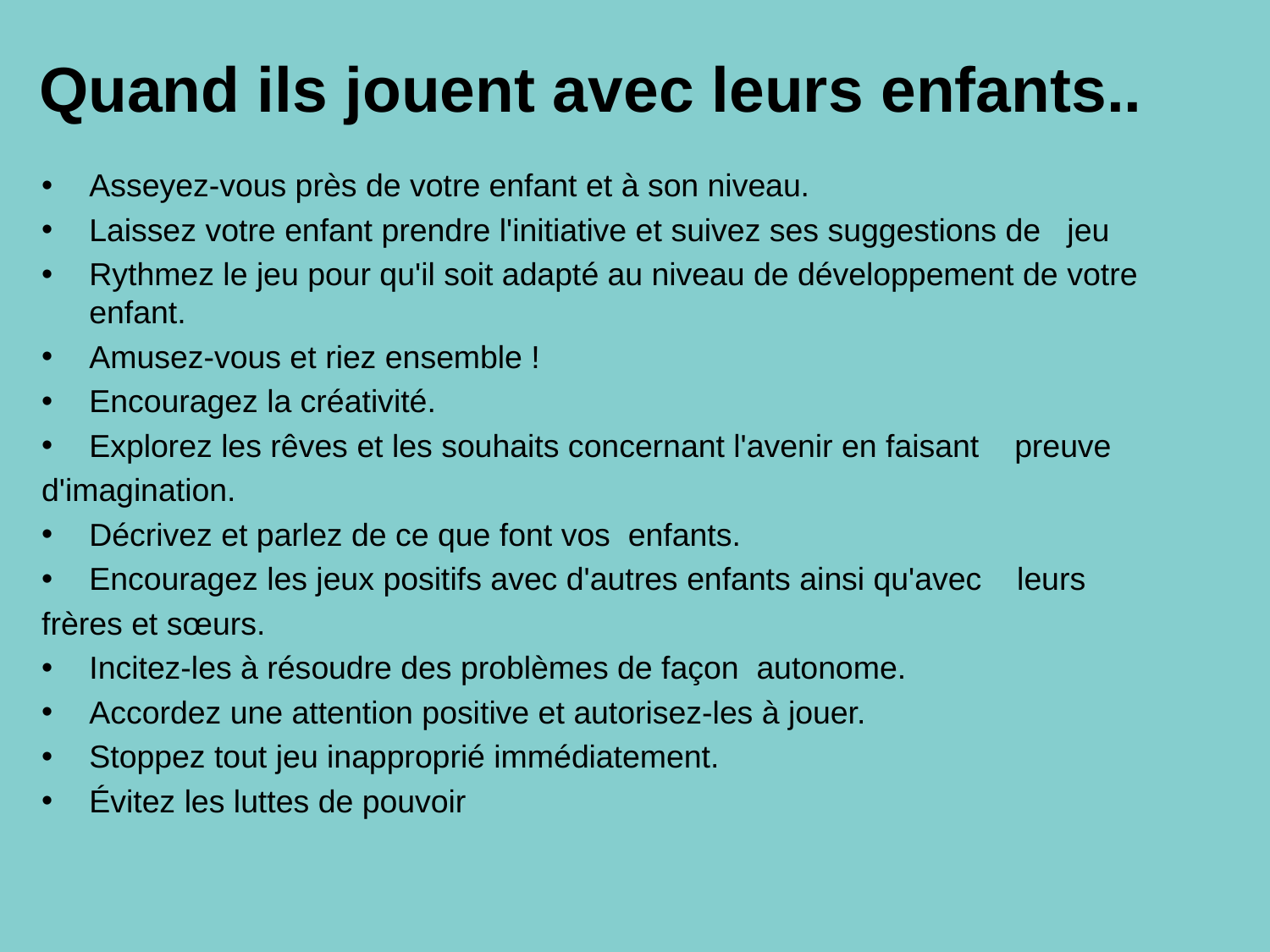

# Quand ils jouent avec leurs enfants..
Asseyez-vous près de votre enfant et à son niveau.
Laissez votre enfant prendre l'initiative et suivez ses suggestions de   jeu
Rythmez le jeu pour qu'il soit adapté au niveau de développement de votre enfant.
Amusez-vous et riez ensemble !
Encouragez la créativité.
Explorez les rêves et les souhaits concernant l'avenir en faisant    preuve
d'imagination.
Décrivez et parlez de ce que font vos  enfants.
Encouragez les jeux positifs avec d'autres enfants ainsi qu'avec    leurs
frères et sœurs.
Incitez-les à résoudre des problèmes de façon  autonome.
Accordez une attention positive et autorisez-les à jouer.
Stoppez tout jeu inapproprié immédiatement.
Évitez les luttes de pouvoir